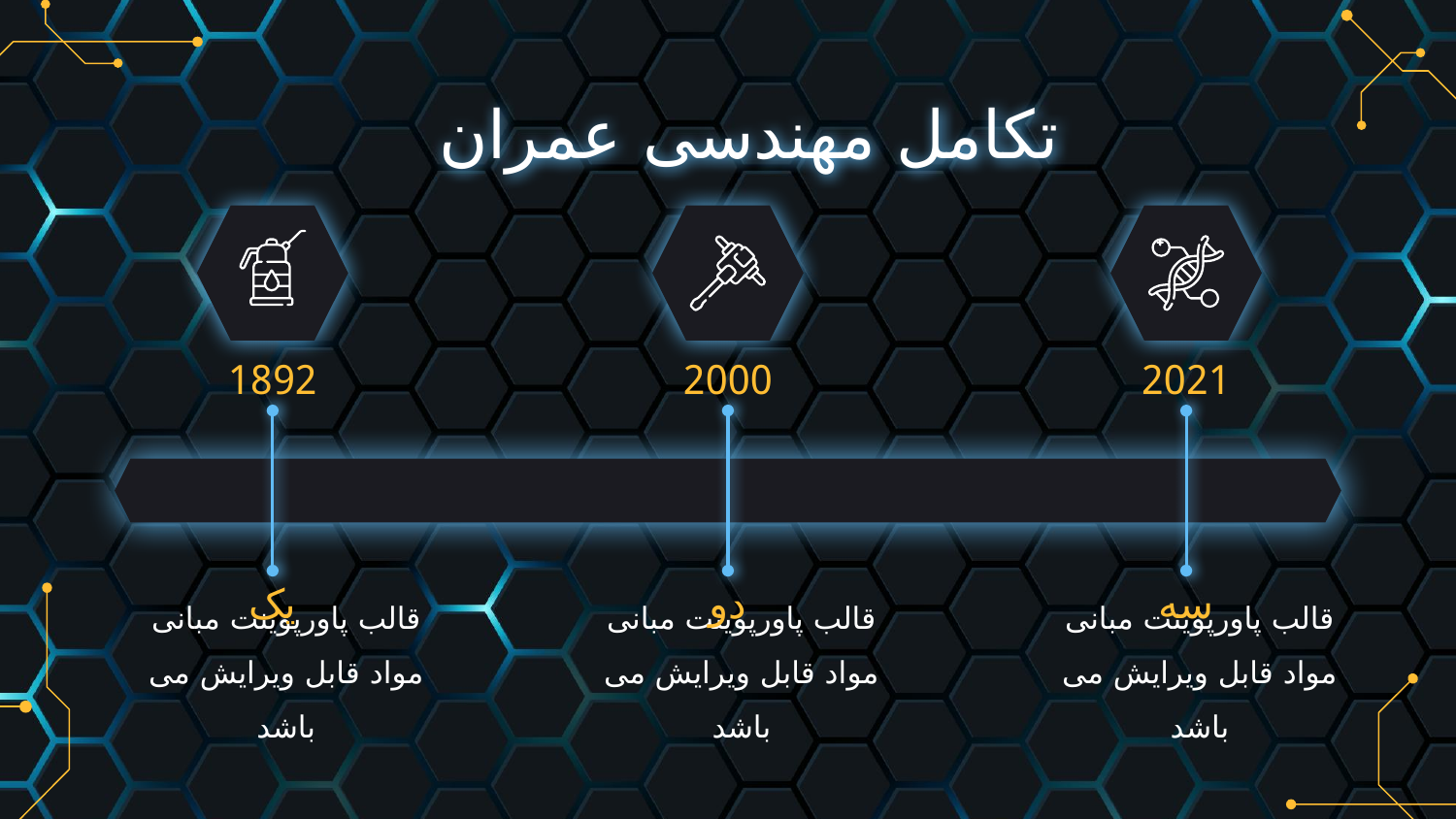

# تکامل مهندسی عمران

1892
2000
2021

سه
دو
یک
قالب پاورپوینت مبانی مواد قابل ویرایش می باشد
قالب پاورپوینت مبانی مواد قابل ویرایش می باشد
قالب پاورپوینت مبانی مواد قابل ویرایش می باشد